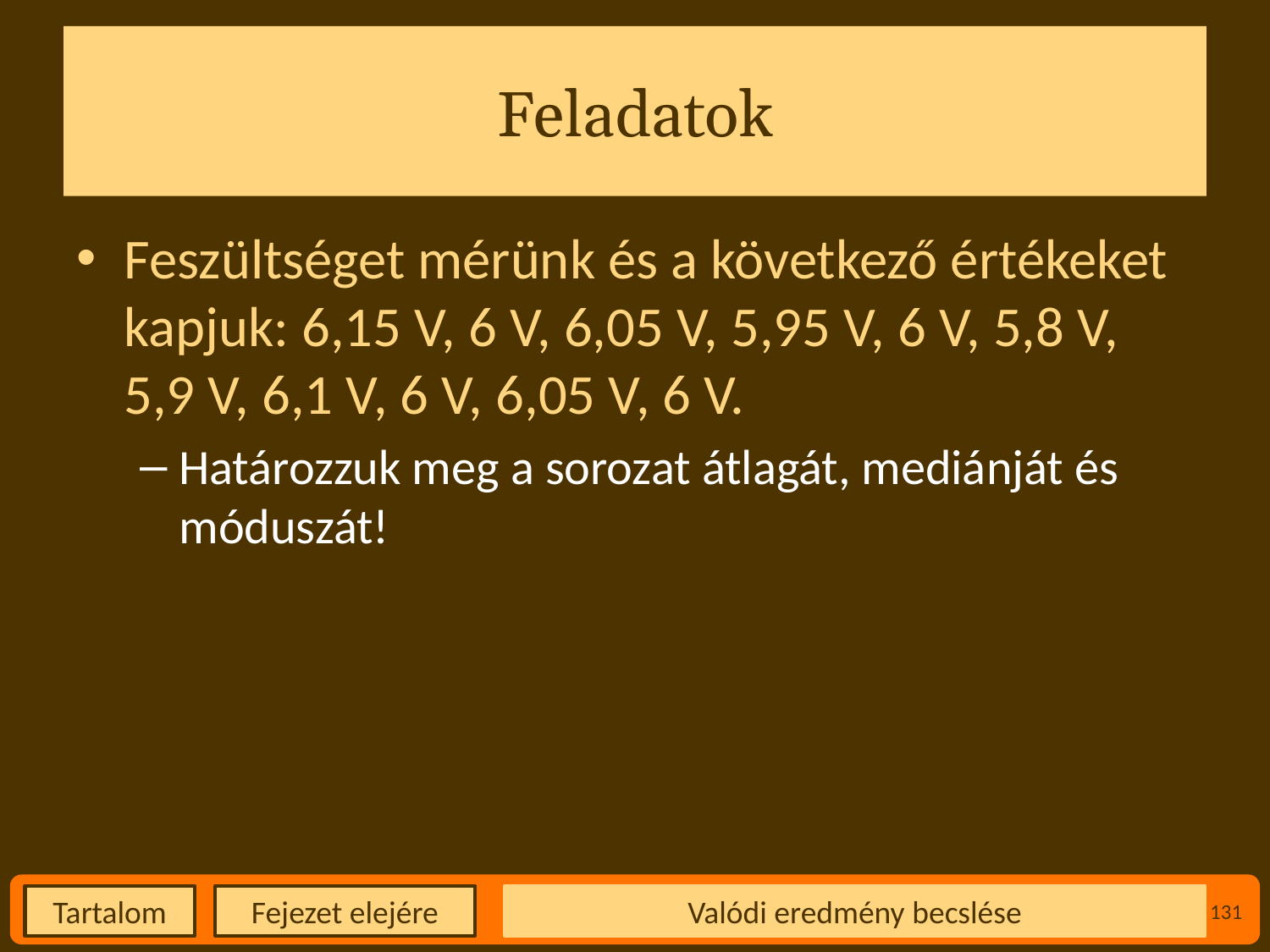

# Feladatok
Feszültséget mérünk és a következő értékeket kapjuk: 6,15 V, 6 V, 6,05 V, 5,95 V, 6 V, 5,8 V, 5,9 V, 6,1 V, 6 V, 6,05 V, 6 V.
Határozzuk meg a sorozat átlagát, mediánját és móduszát!

Valódi eredmény becslése
131
Fejezet elejére